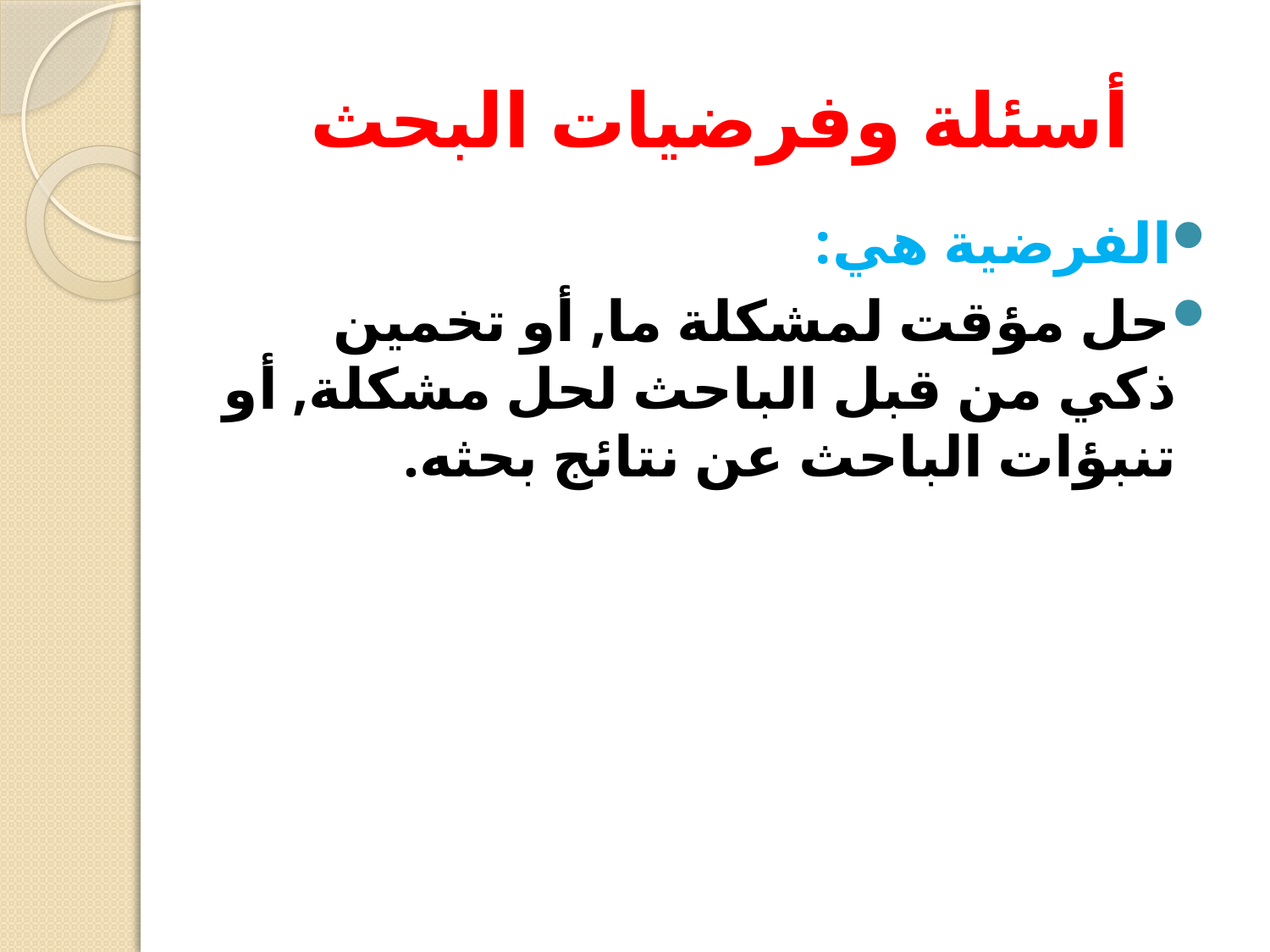

# أسئلة وفرضيات البحث
الفرضية هي:
حل مؤقت لمشكلة ما, أو تخمين ذكي من قبل الباحث لحل مشكلة, أو تنبؤات الباحث عن نتائج بحثه.